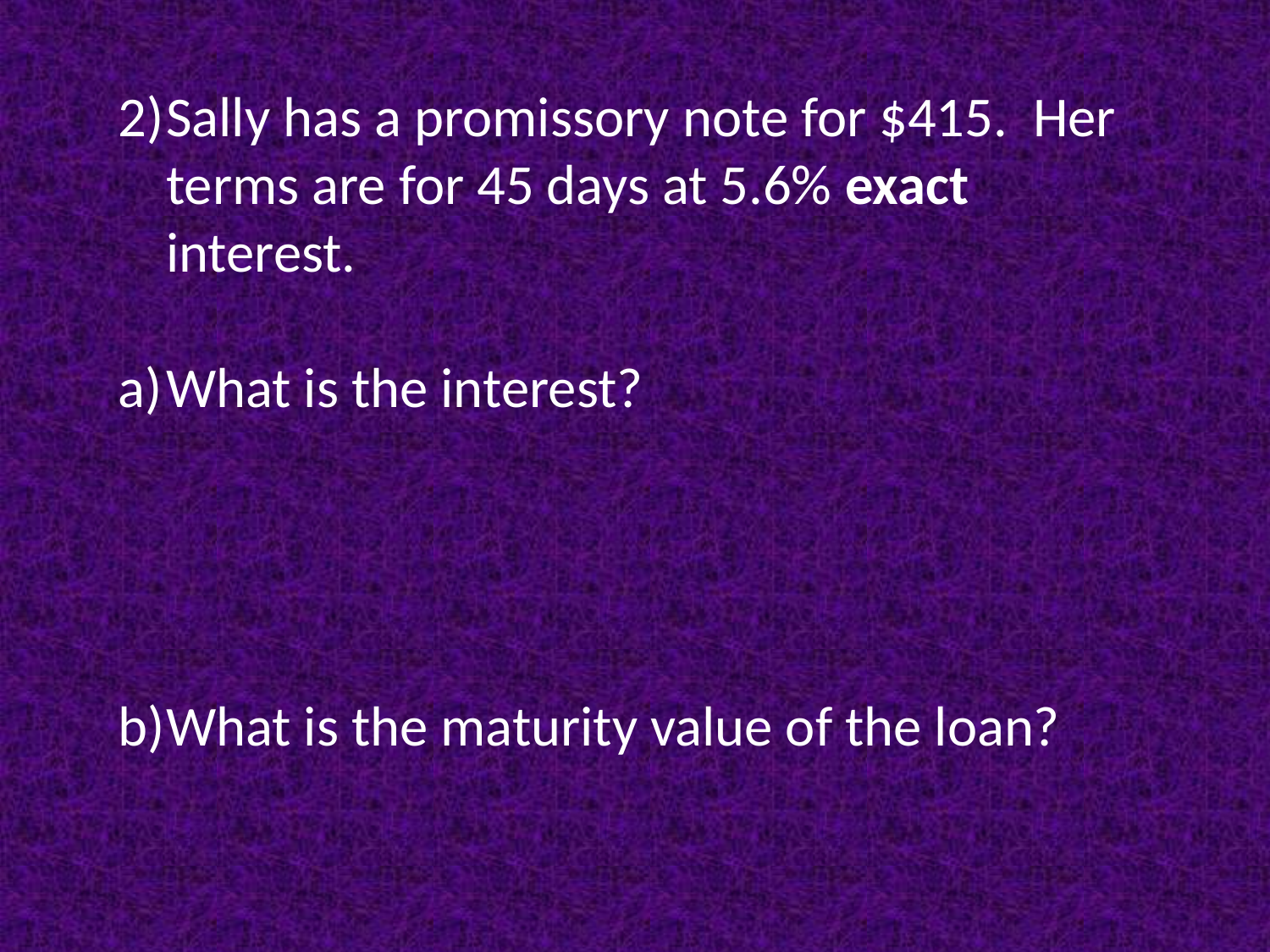

Sally has a promissory note for $415.  Her terms are for 45 days at 5.6% exact interest.

What is the interest?

What is the maturity value of the loan?